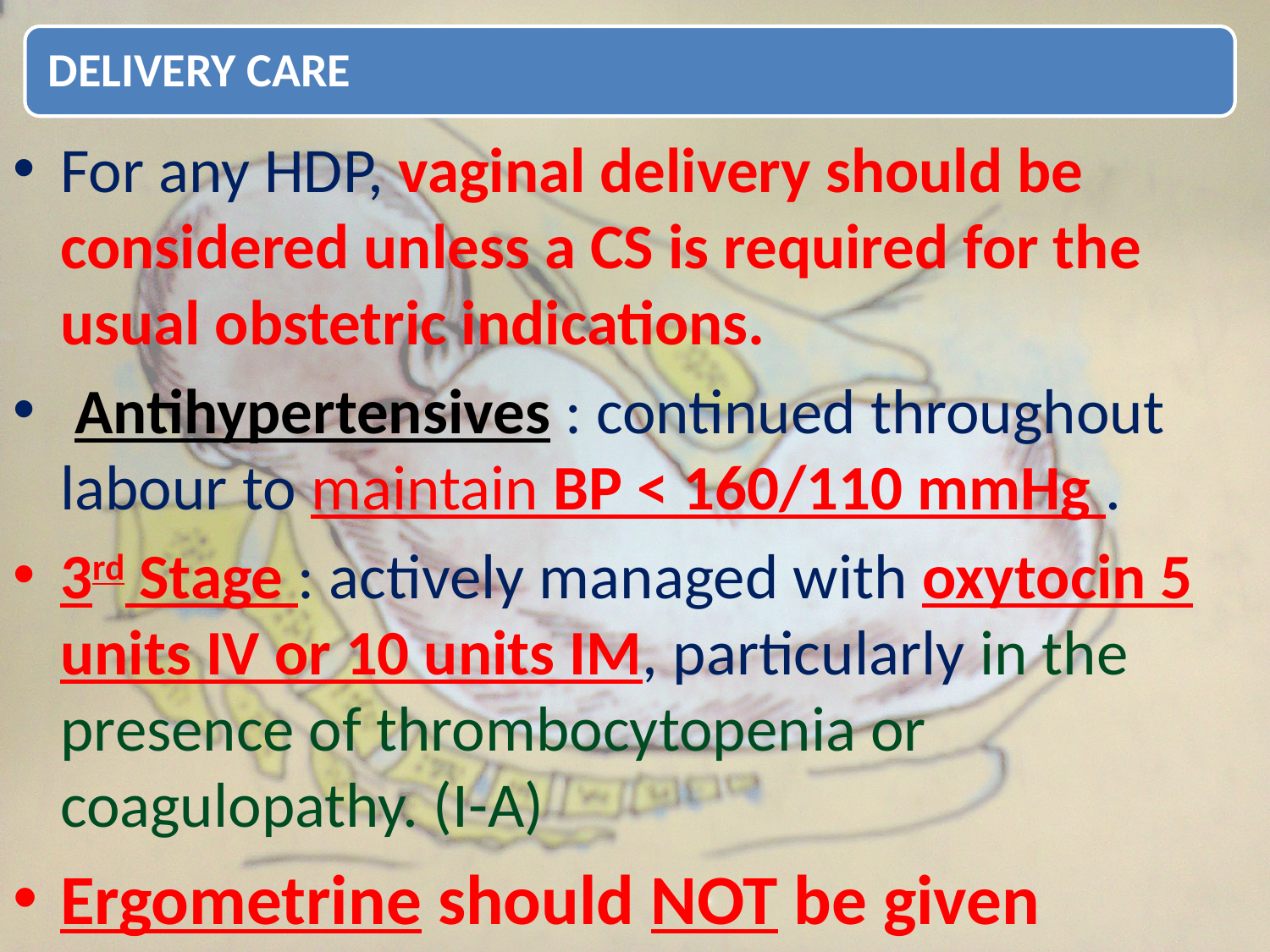

DELIVERY CARE
For any HDP, vaginal delivery should be considered unless a CS is required for the usual obstetric indications.
 Antihypertensives : continued throughout labour to maintain BP < 160/110 mmHg .
3rd Stage : actively managed with oxytocin 5 units IV or 10 units IM, particularly in the presence of thrombocytopenia or coagulopathy. (I-A)
Ergometrine should NOT be given